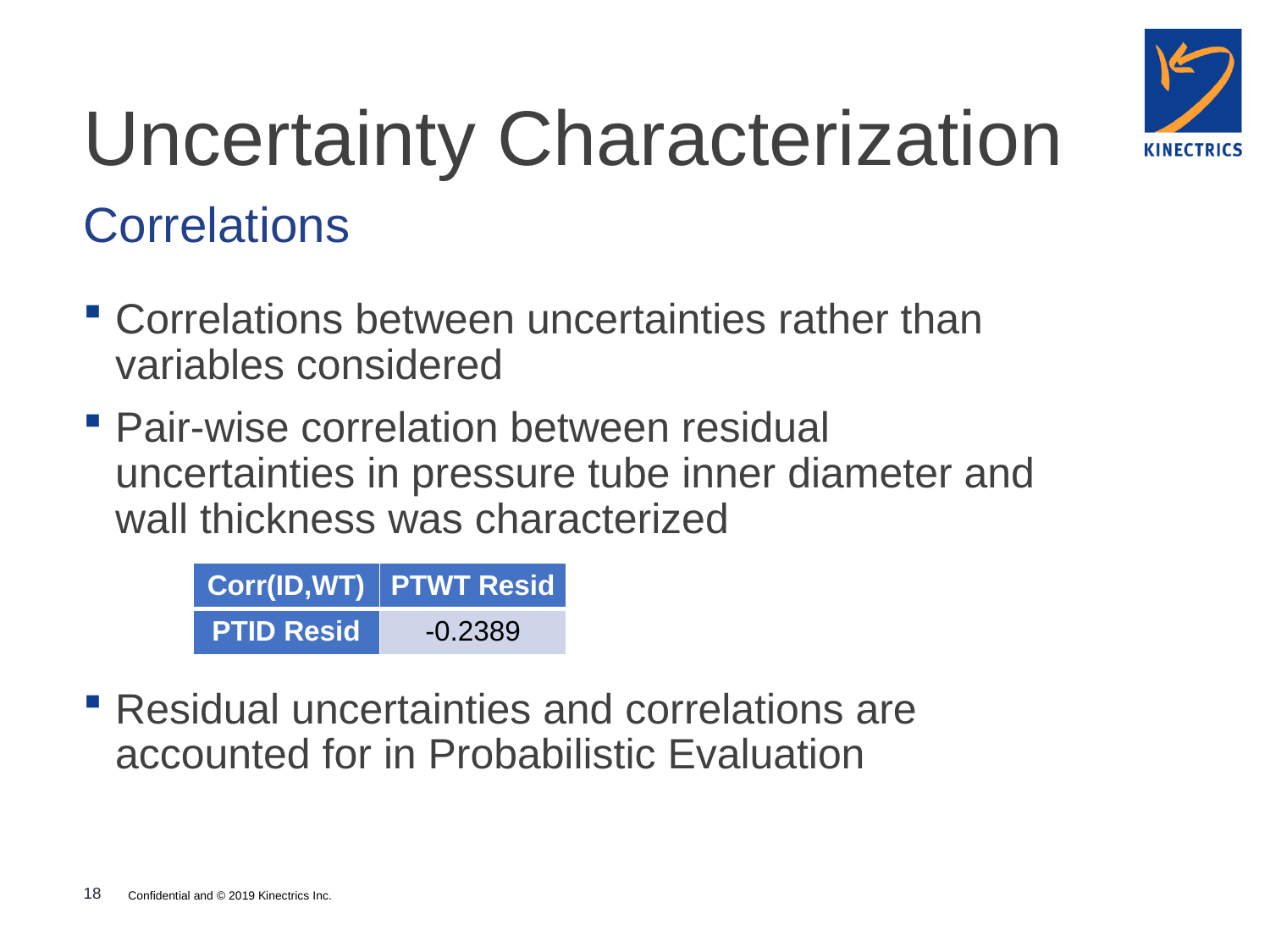

# Uncertainty Characterization
Correlations
Correlations between uncertainties rather than variables considered
Pair-wise correlation between residual uncertainties in pressure tube inner diameter and wall thickness was characterized

Residual uncertainties and correlations are accounted for in Probabilistic Evaluation

| Corr(ID,WT) | PTWT Resid |
| --- | --- |
| PTID Resid | -0.2389 |